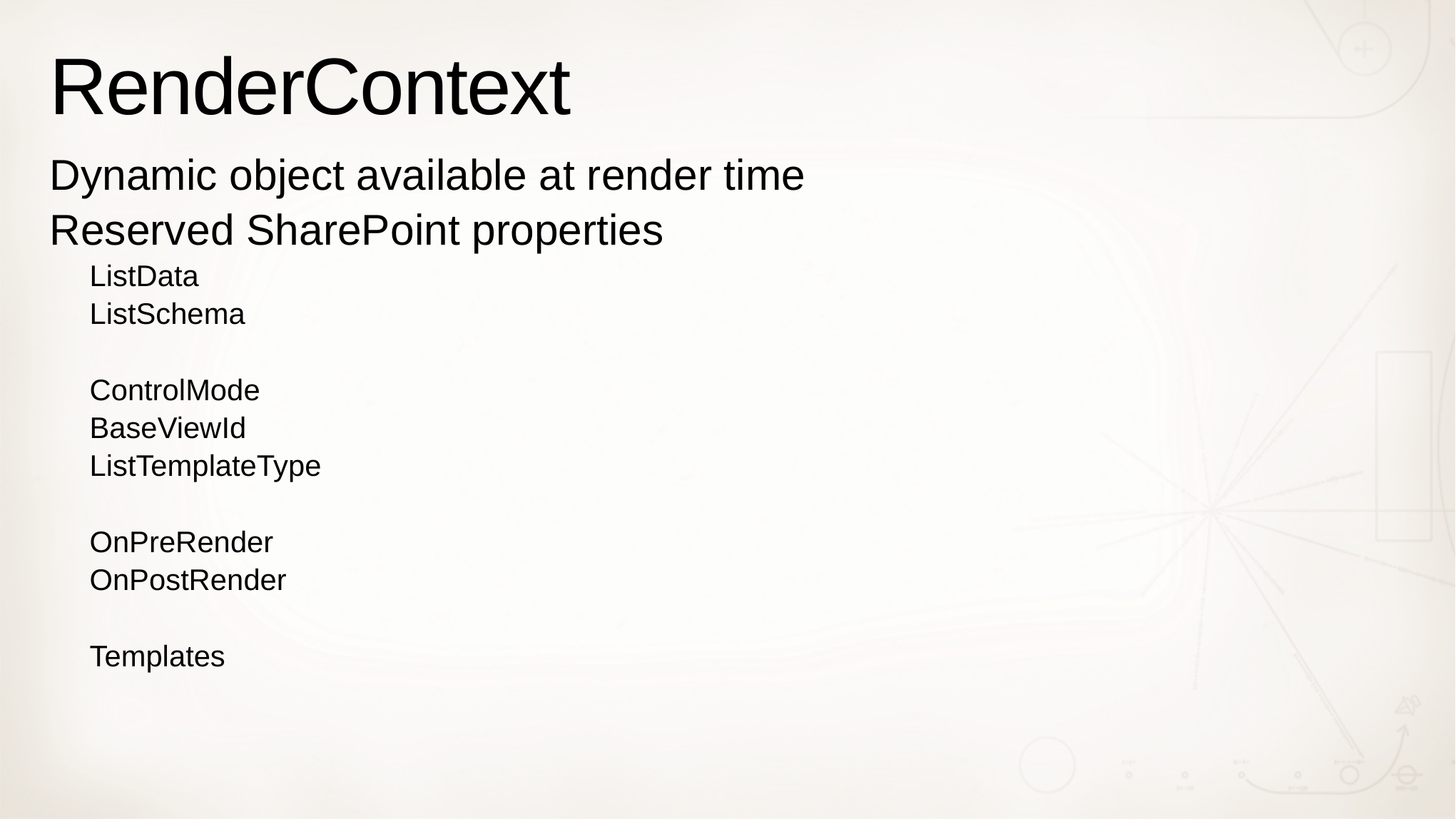

# RenderContext
Dynamic object available at render time
Reserved SharePoint properties
ListData
ListSchema

ControlMode
BaseViewId
ListTemplateType

OnPreRender
OnPostRender

Templates